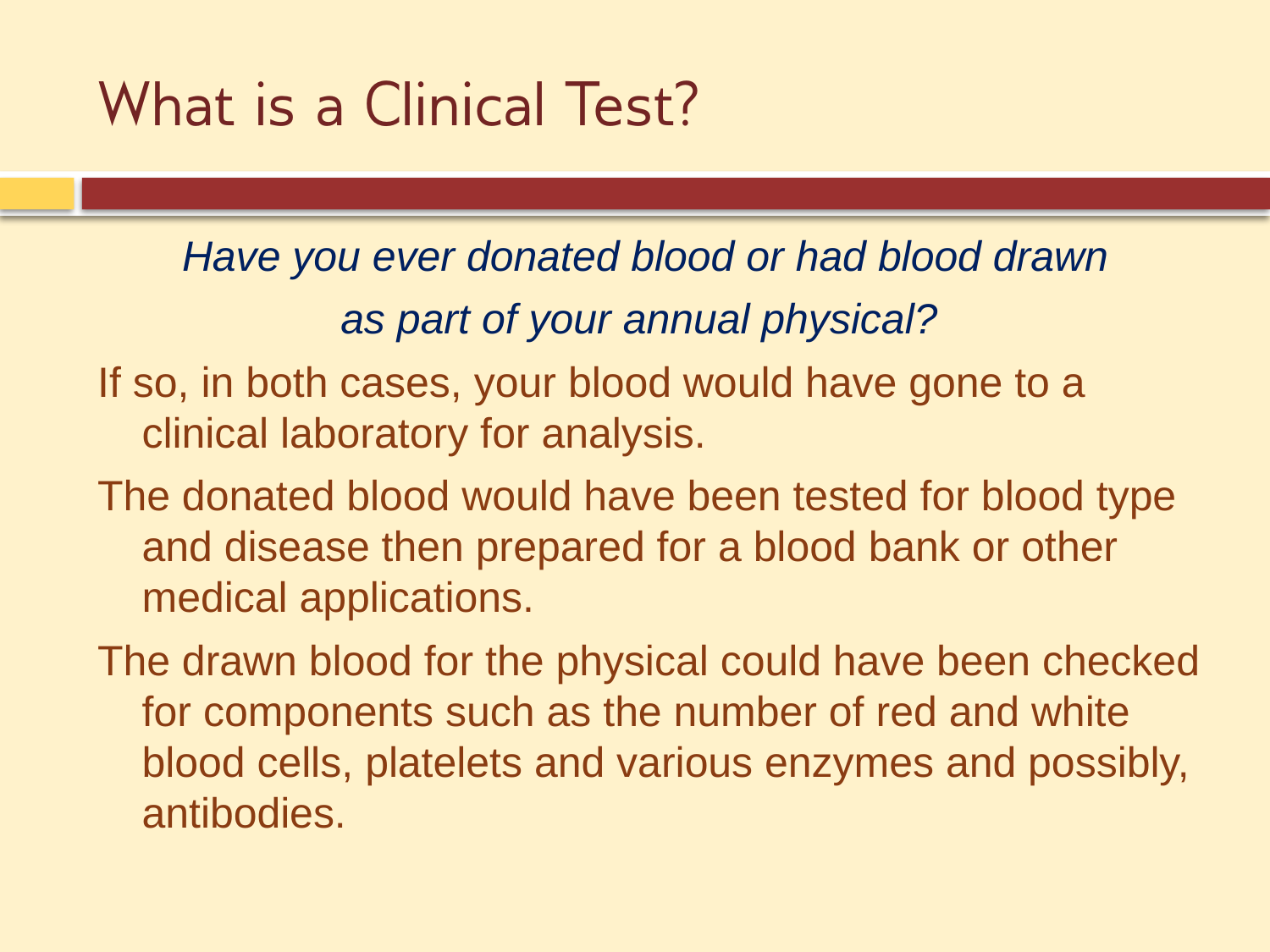

# What is a Clinical Test?
Have you ever donated blood or had blood drawn
as part of your annual physical?
If so, in both cases, your blood would have gone to a clinical laboratory for analysis.
The donated blood would have been tested for blood type and disease then prepared for a blood bank or other medical applications.
The drawn blood for the physical could have been checked for components such as the number of red and white blood cells, platelets and various enzymes and possibly, antibodies.